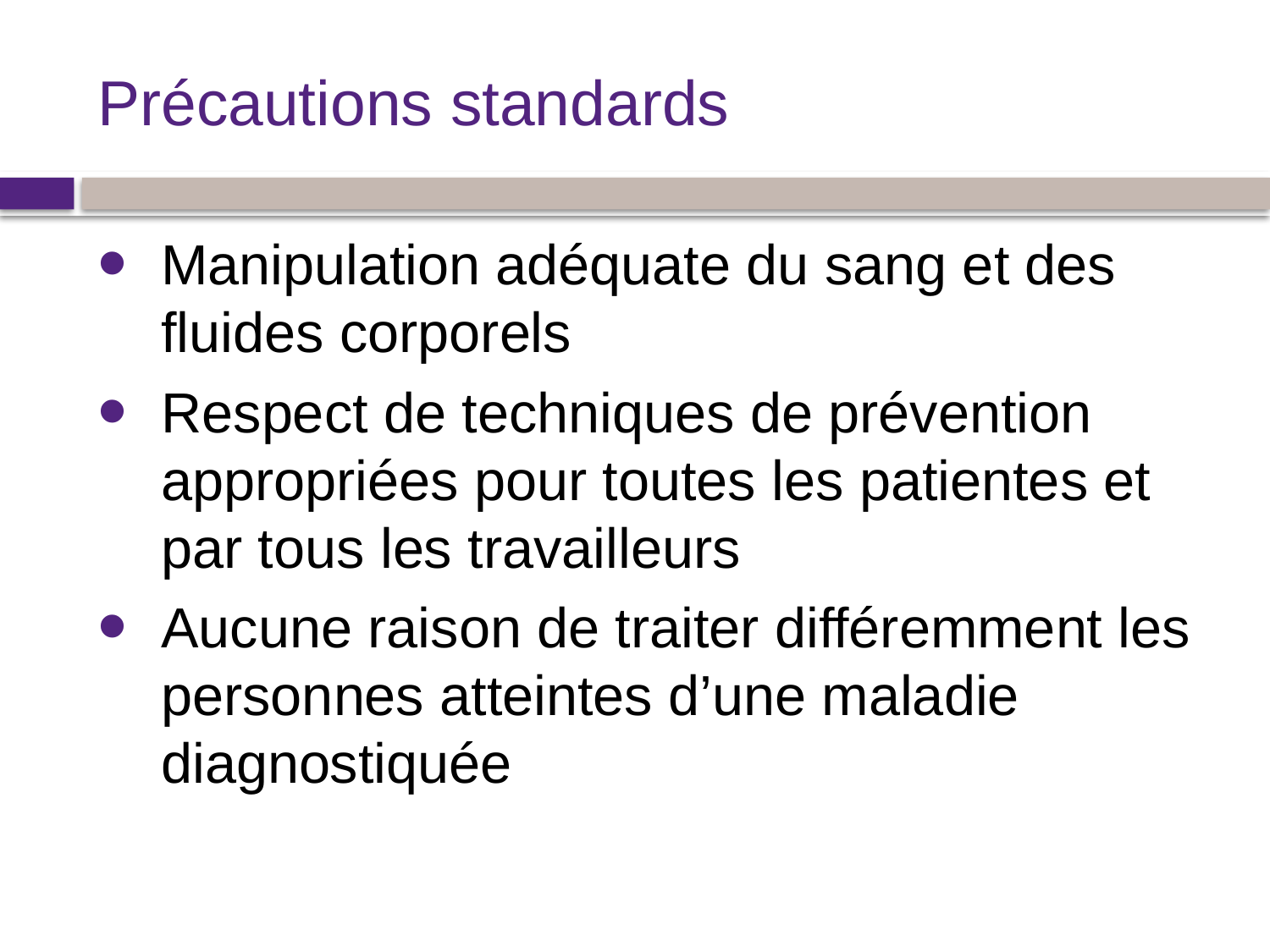

# Précautions standards
Manipulation adéquate du sang et des fluides corporels
Respect de techniques de prévention appropriées pour toutes les patientes et par tous les travailleurs
Aucune raison de traiter différemment les personnes atteintes d’une maladie diagnostiquée